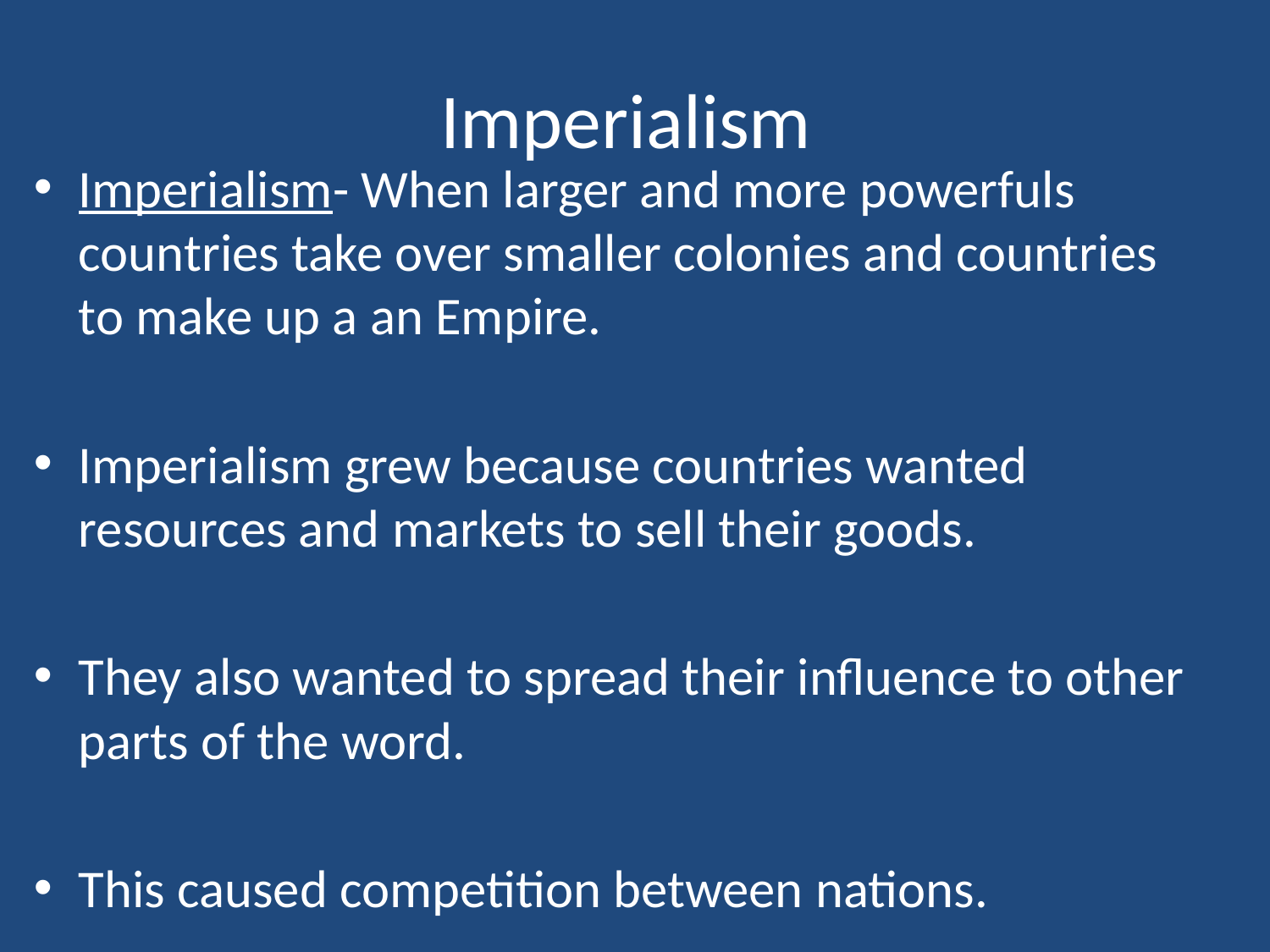

# Imperialism
Imperialism- When larger and more powerfuls countries take over smaller colonies and countries to make up a an Empire.

Imperialism grew because countries wanted resources and markets to sell their goods.

They also wanted to spread their influence to other parts of the word.

This caused competition between nations.